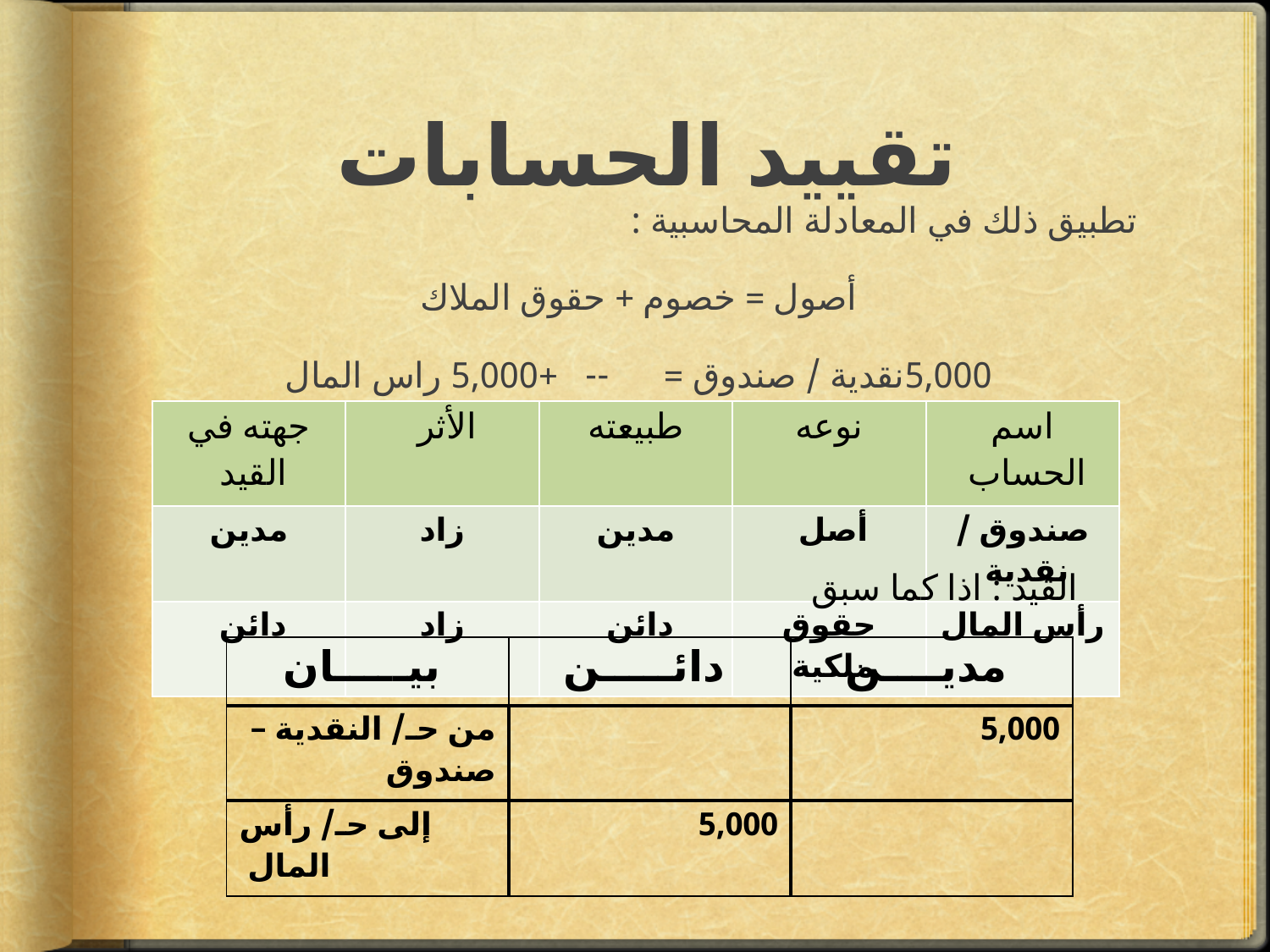

# تقييد الحسابات
تطبيق ذلك في المعادلة المحاسبية :
أصول = خصوم + حقوق الملاك
5,000نقدية / صندوق =      --   +5,000 راس المال
| جهته في القيد | الأثر | طبيعته | نوعه | اسم الحساب |
| --- | --- | --- | --- | --- |
| مدين | زاد | مدين | أصل | صندوق / نقدية |
| دائن | زاد | دائن | حقوق ملكية | رأس المال |
القيد : اذا كما سبق
| بيـــــان | دائـــــن | مديــــن |
| --- | --- | --- |
| من حـ/ النقدية – صندوق |  | 5,000 |
| إلى حـ/ رأس المال | 5,000 |  |